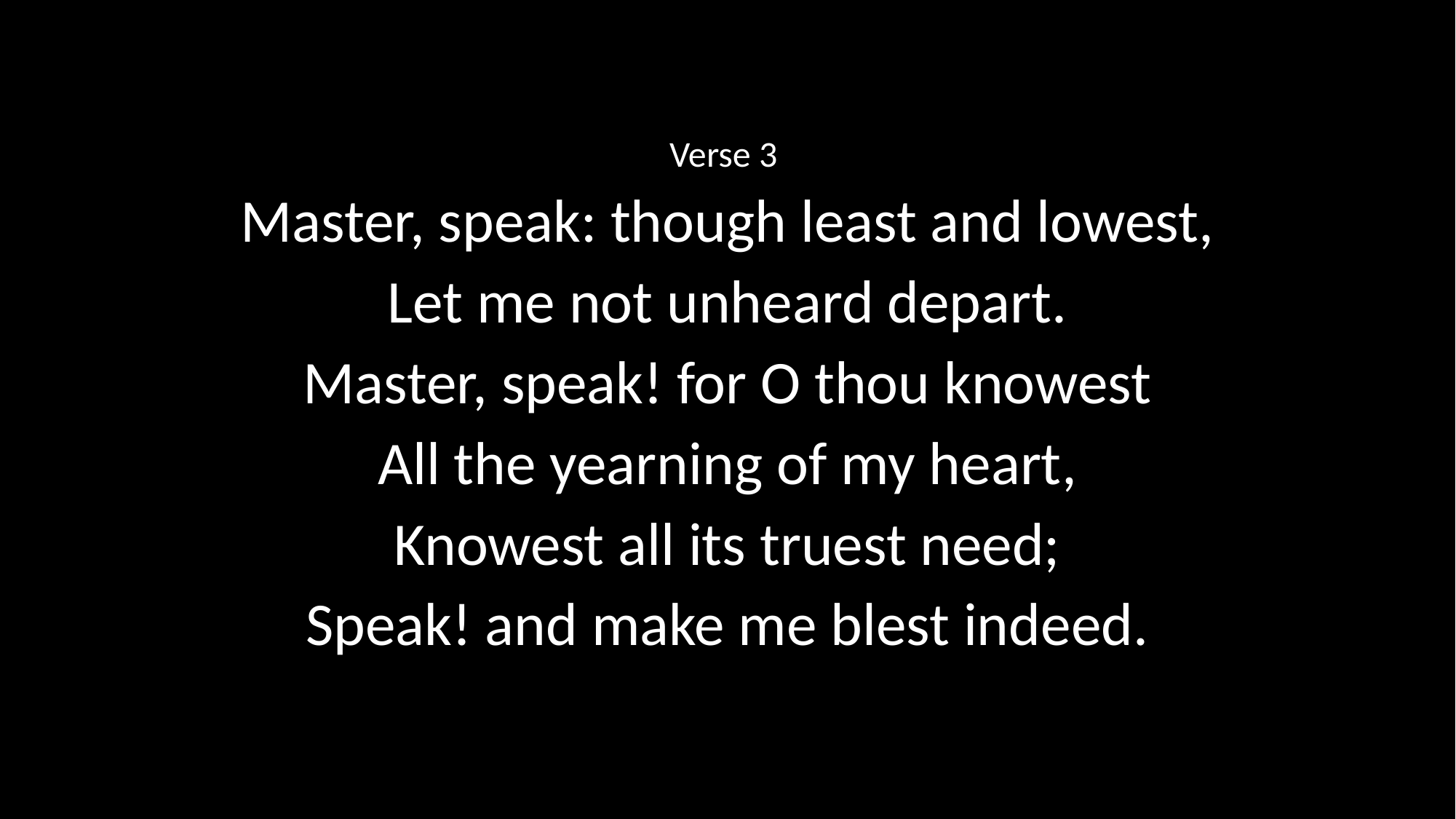

Verse 3
Master, speak: though least and lowest,
Let me not unheard depart.
Master, speak! for O thou knowest
All the yearning of my heart,
Knowest all its truest need;
Speak! and make me blest indeed.